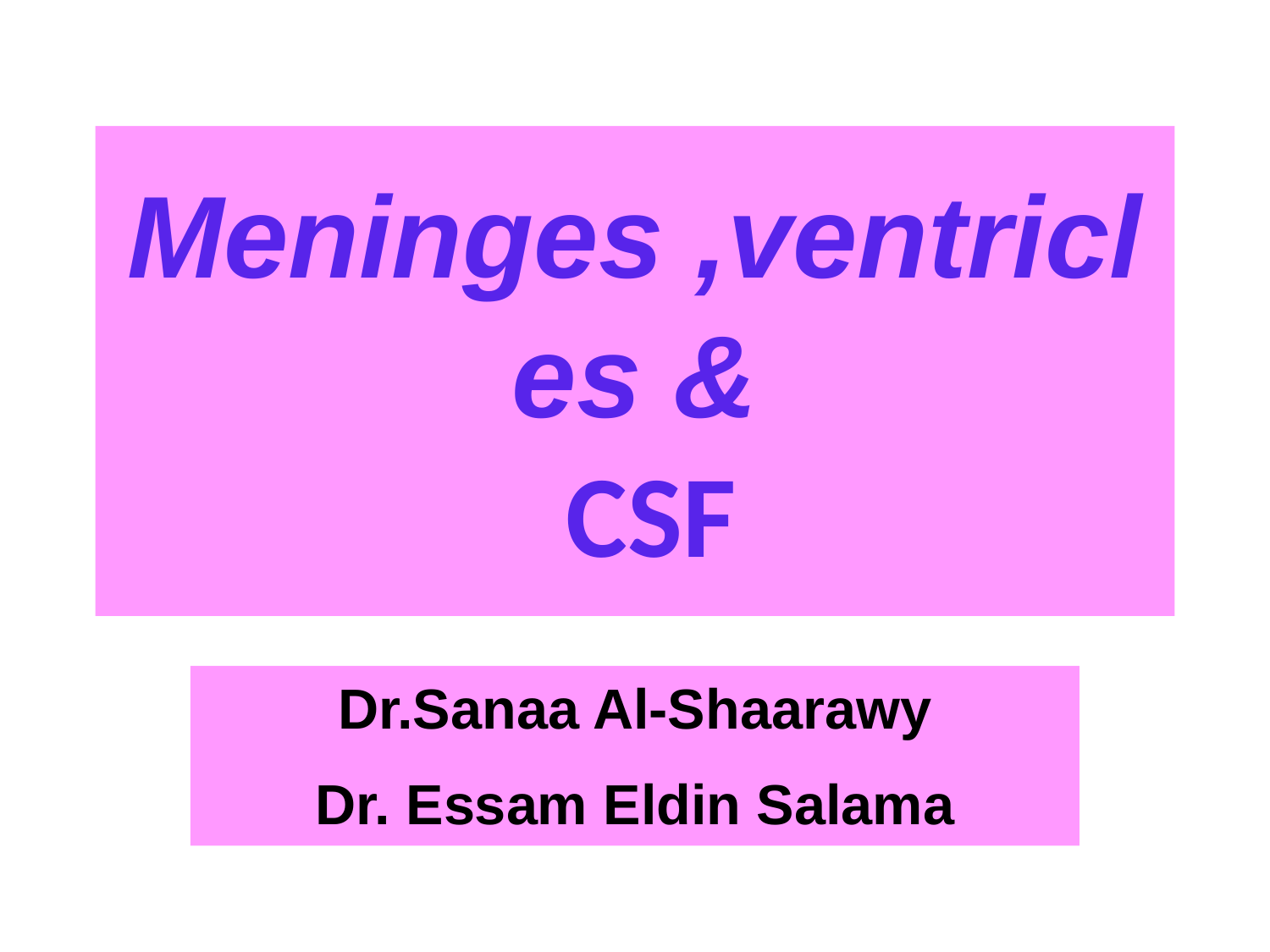

# Meninges ,ventricles & CSF
Dr.Sanaa Al-Shaarawy
Dr. Essam Eldin Salama